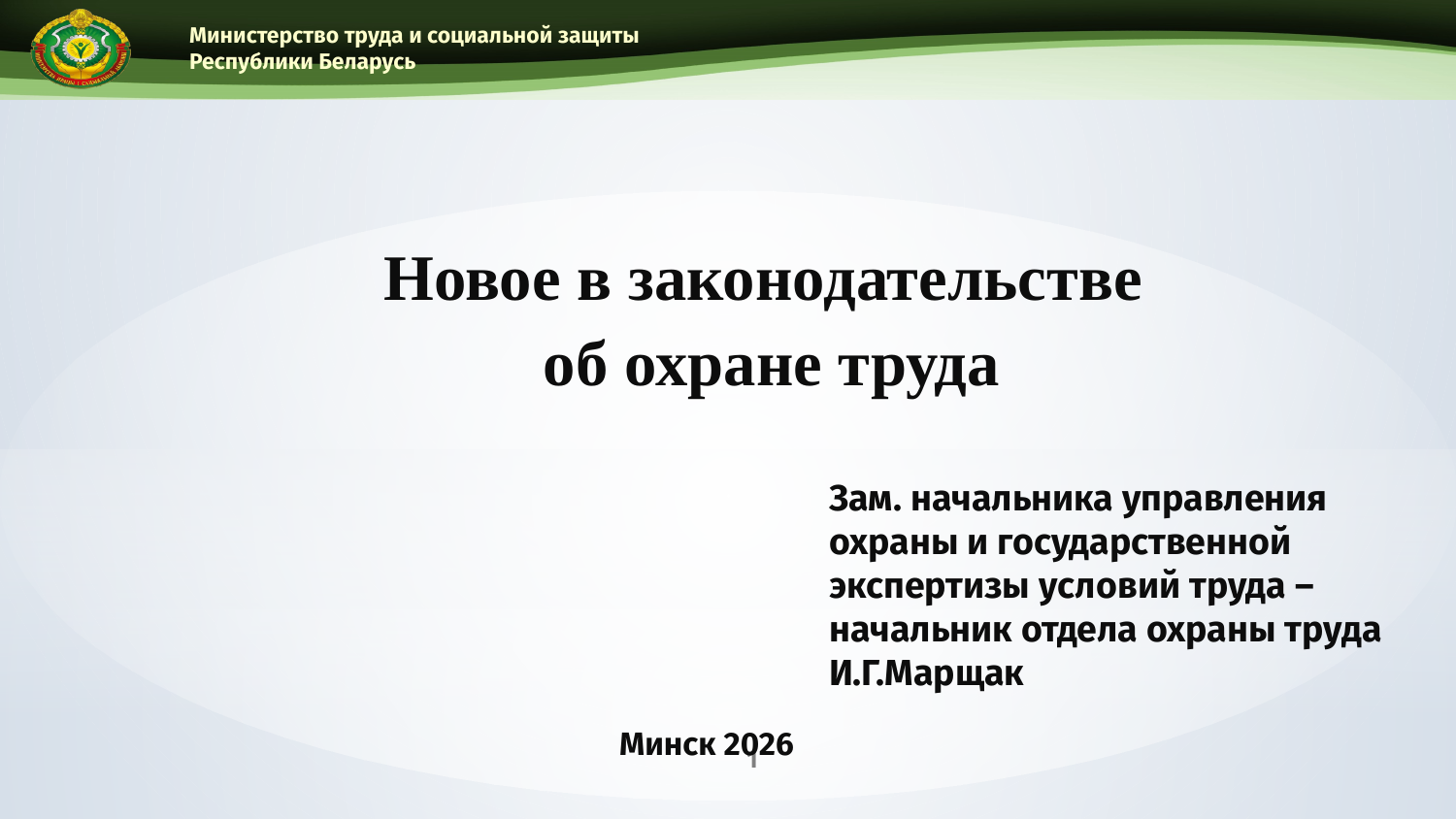

Новое в законодательстве
об охране труда
# Зам. начальника управления охраны и государственной экспертизы условий труда – начальник отдела охраны труда И.Г.Марщак
Минск 2026
1